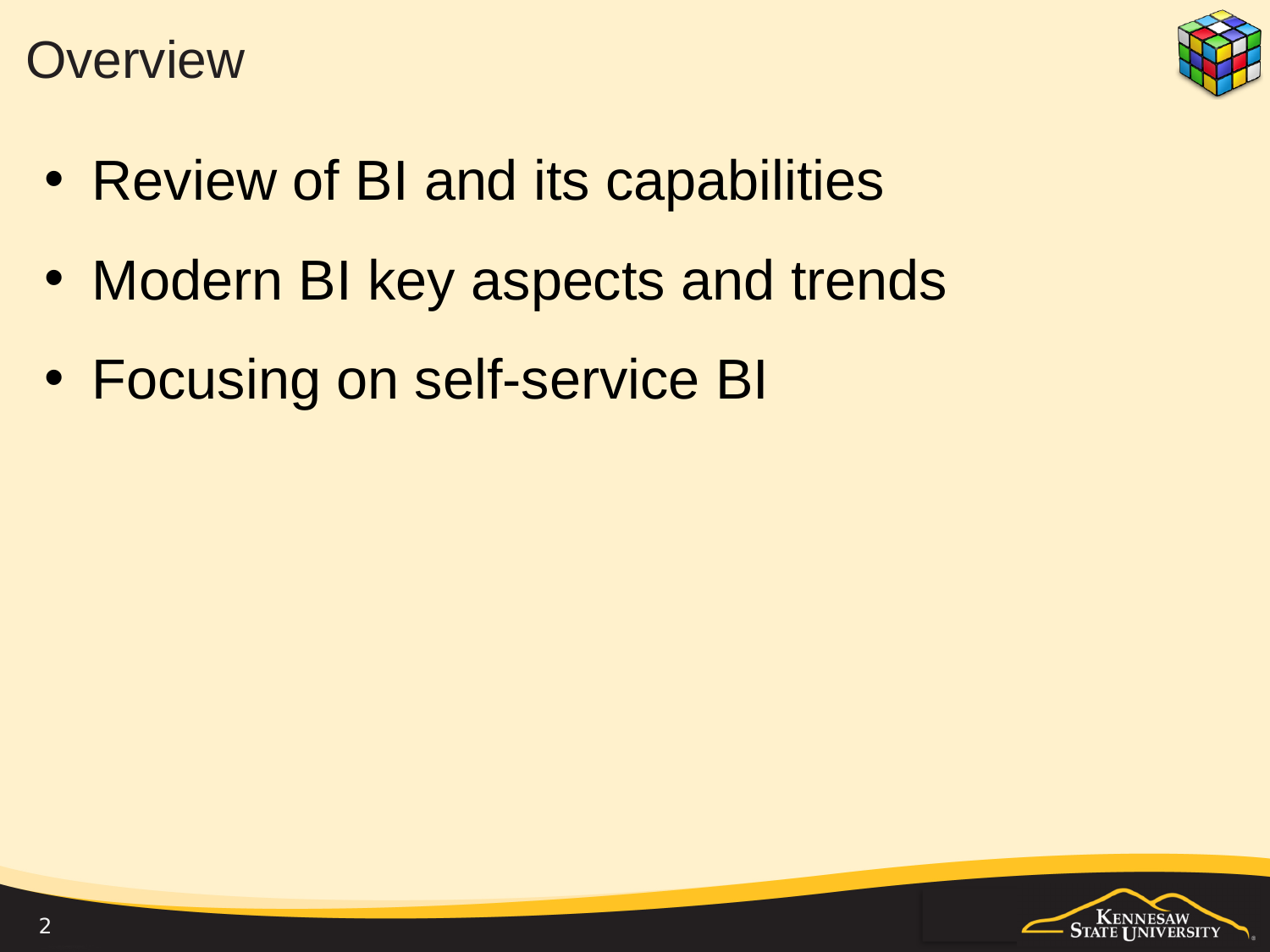

# Overview
Review of BI and its capabilities
Modern BI key aspects and trends
Focusing on self-service BI
2